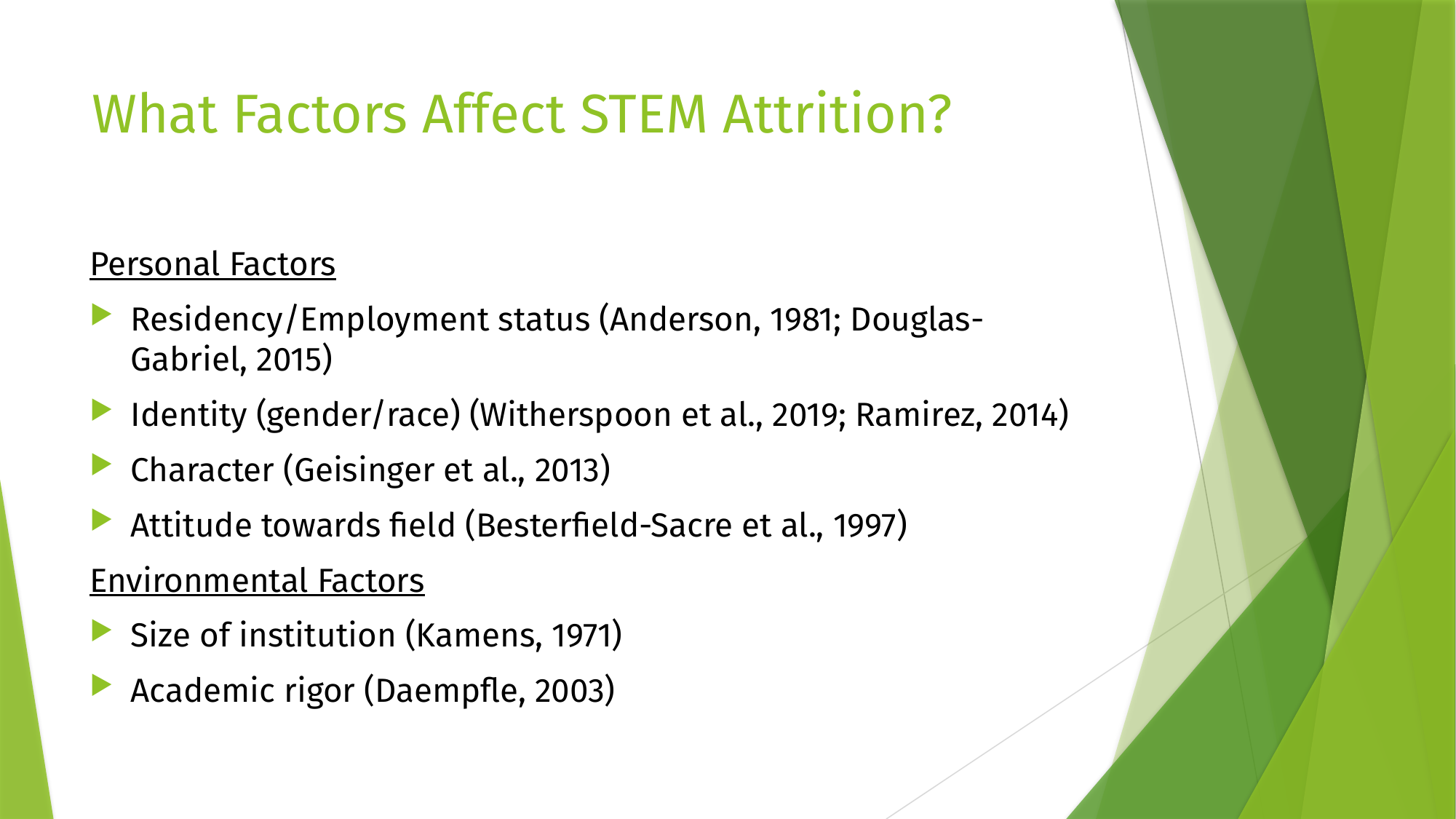

# What Factors Affect STEM Attrition?
Personal Factors
Residency/Employment status (Anderson, 1981; Douglas-Gabriel, 2015)
Identity (gender/race) (Witherspoon et al., 2019; Ramirez, 2014)
Character (Geisinger et al., 2013)
Attitude towards field (Besterfield-Sacre et al., 1997)
Environmental Factors
Size of institution (Kamens, 1971)
Academic rigor (Daempfle, 2003)